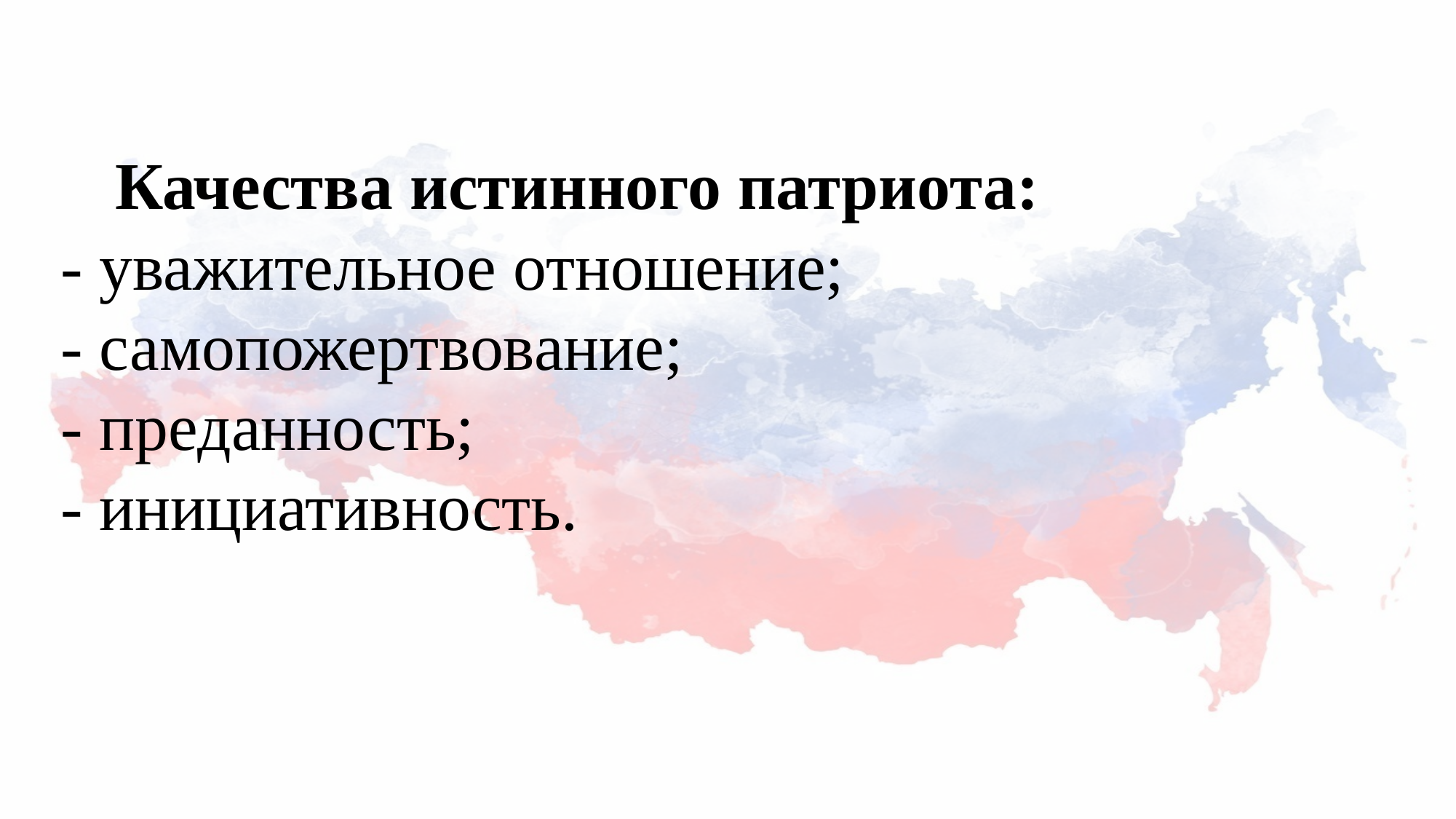

# Качества истинного патриота: - уважительное отношение; - самопожертвование; - преданность; - инициативность.